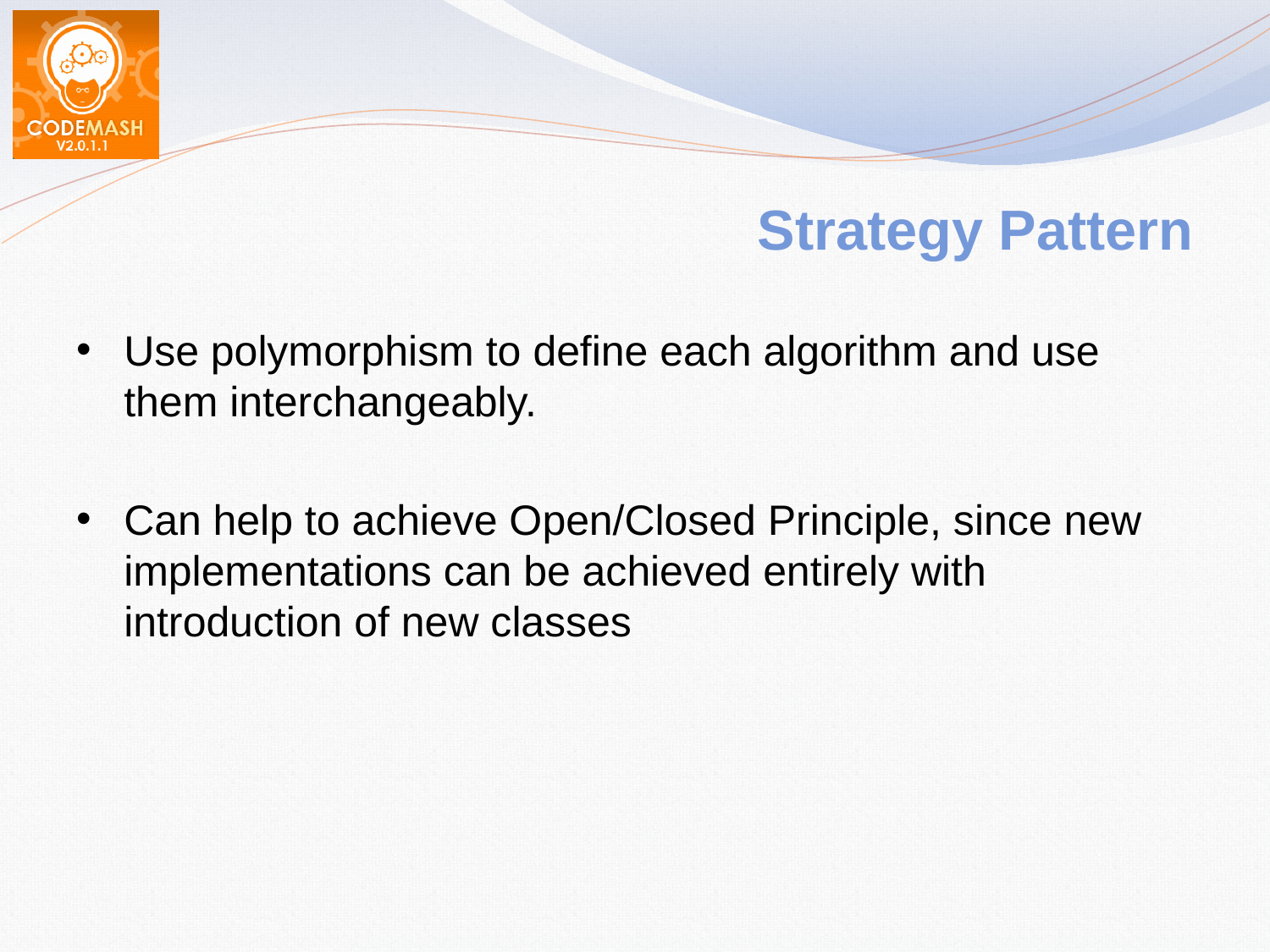

# Strategy Pattern
Use polymorphism to define each algorithm and use them interchangeably.

Can help to achieve Open/Closed Principle, since new implementations can be achieved entirely with introduction of new classes